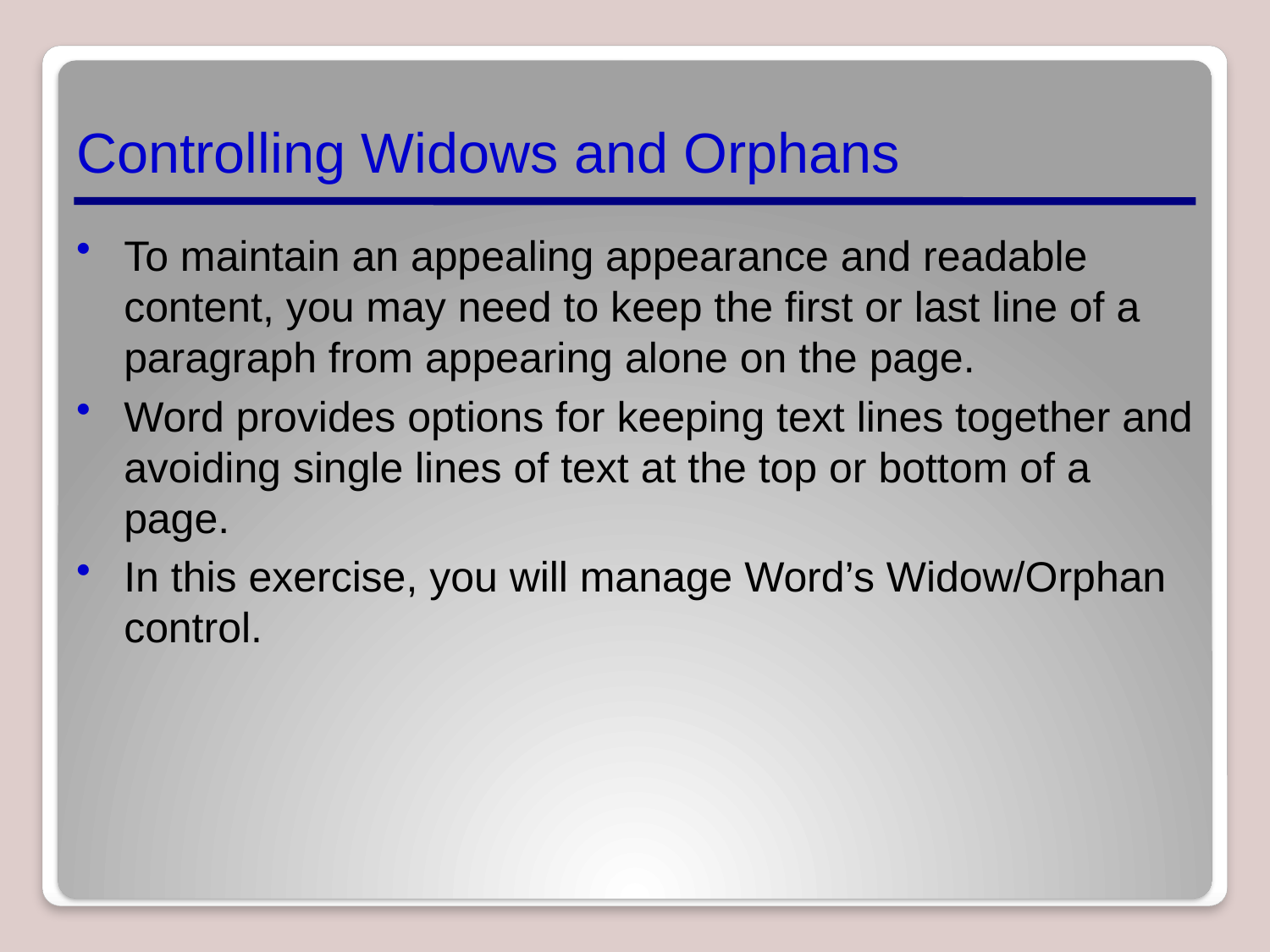

# Controlling Widows and Orphans
To maintain an appealing appearance and readable content, you may need to keep the first or last line of a paragraph from appearing alone on the page.
Word provides options for keeping text lines together and avoiding single lines of text at the top or bottom of a page.
In this exercise, you will manage Word’s Widow/Orphan control.